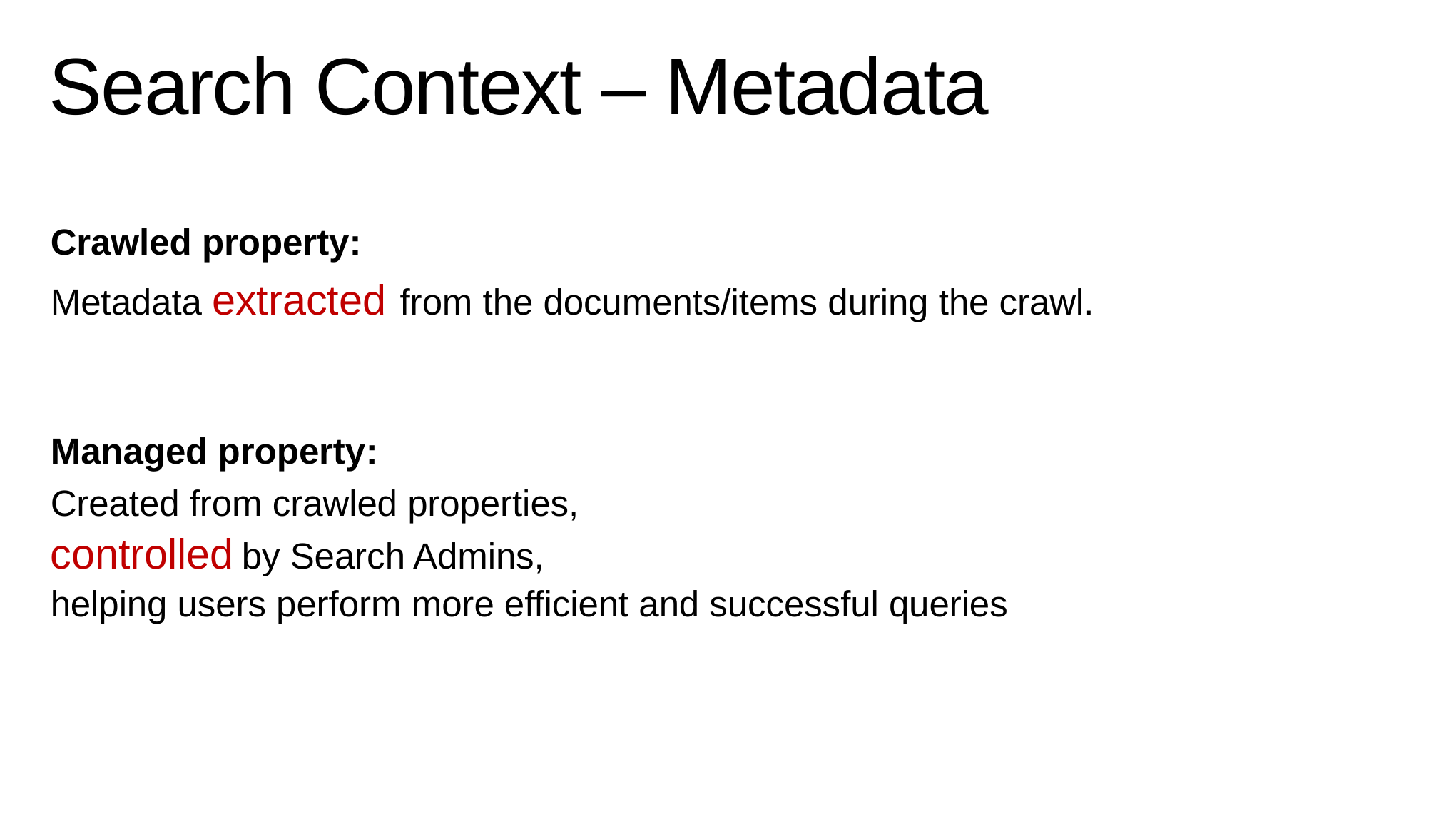

# Search Context – Metadata
Crawled property:
Metadata extracted from the documents/items during the crawl.

Managed property:
Created from crawled properties,
controlled by Search Admins,
helping users perform more efficient and successful queries